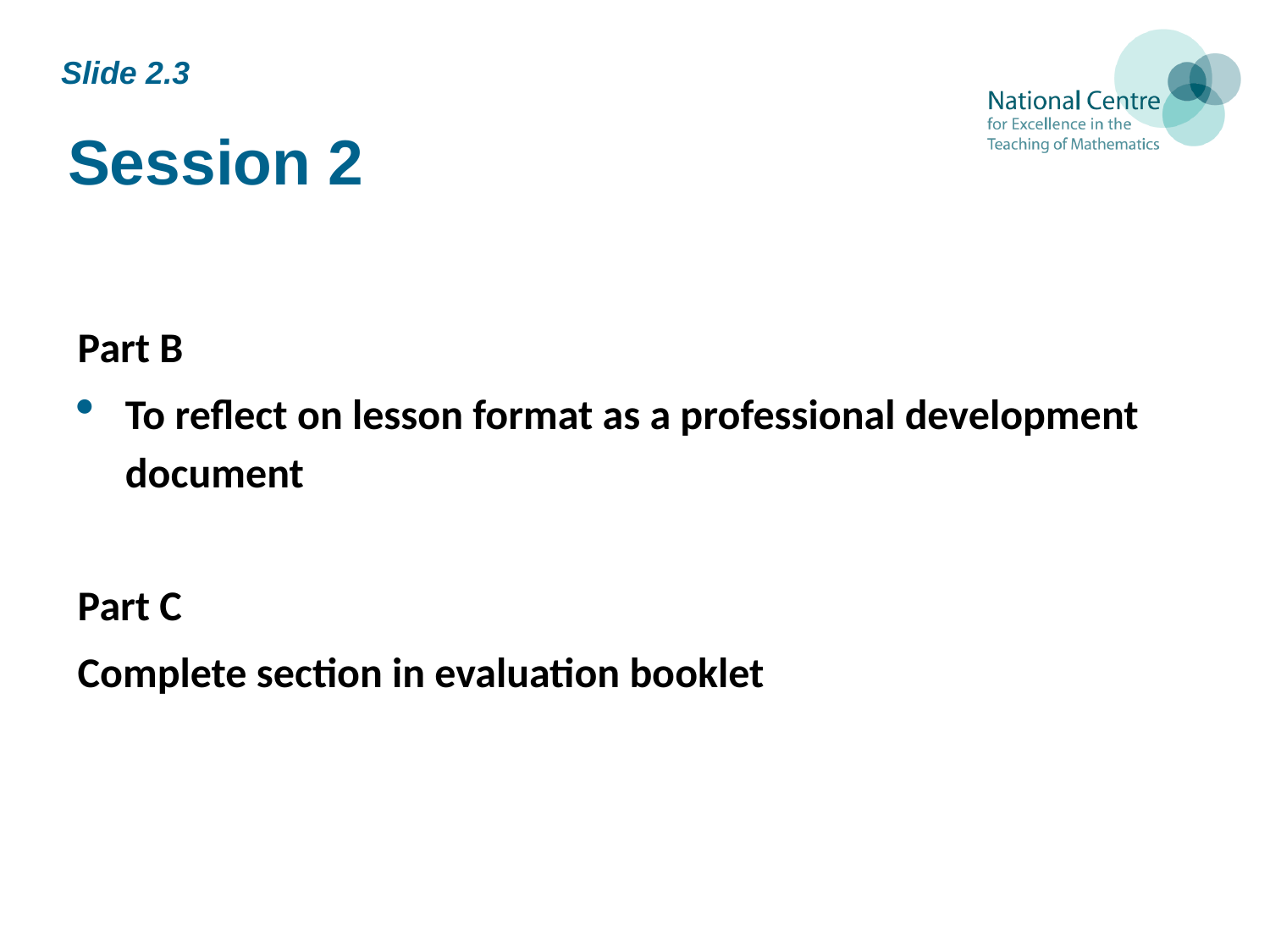

Slide 2.3
# Session 2
Part B
To reflect on lesson format as a professional development document

Part C
Complete section in evaluation booklet